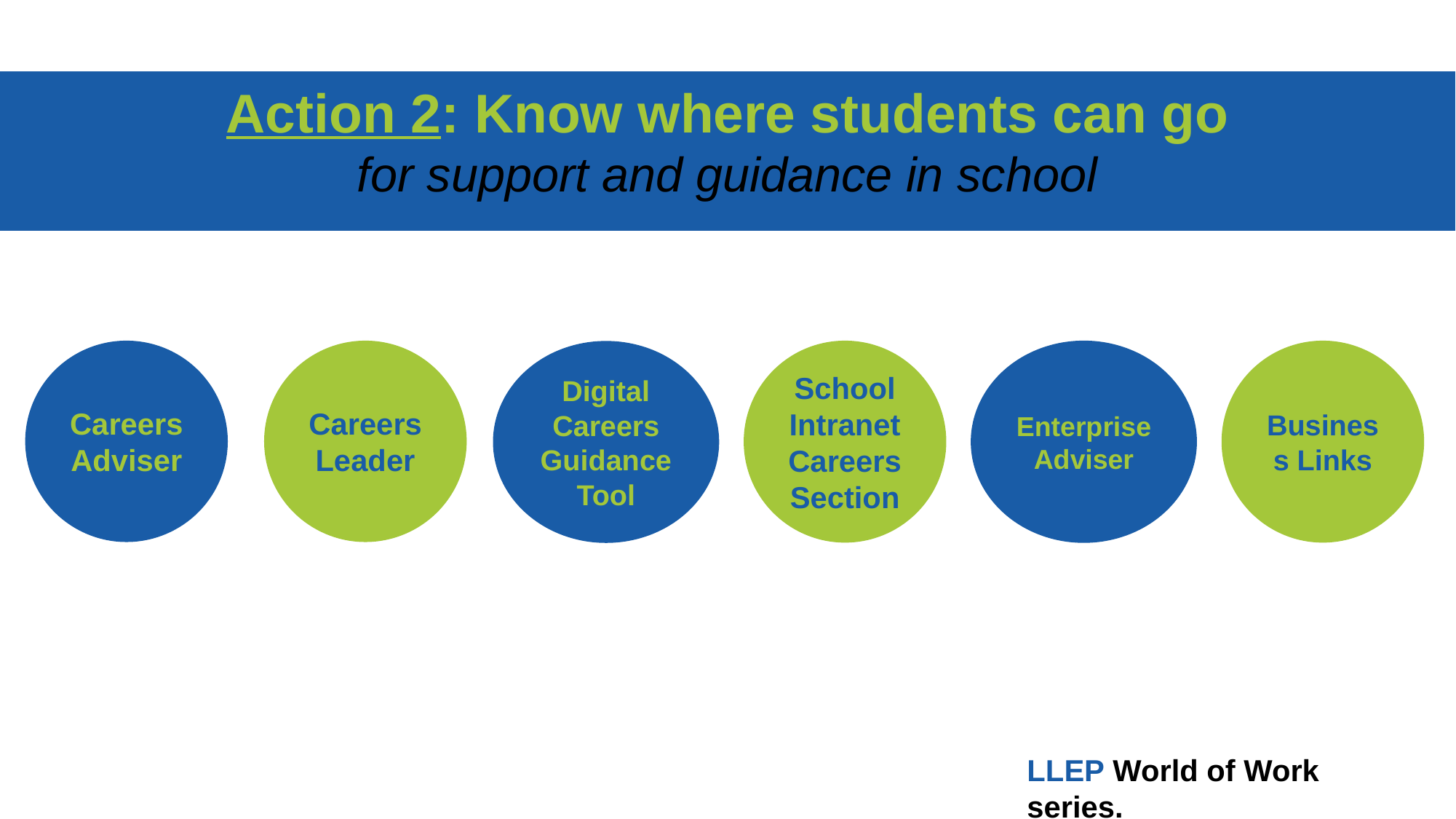

# Action 2: Know where students can go for support and guidance in school
Careers Adviser
Careers Leader
School Intranet Careers Section
Enterprise Adviser
Business Links
Digital Careers Guidance Tool
LLEP World of Work series.